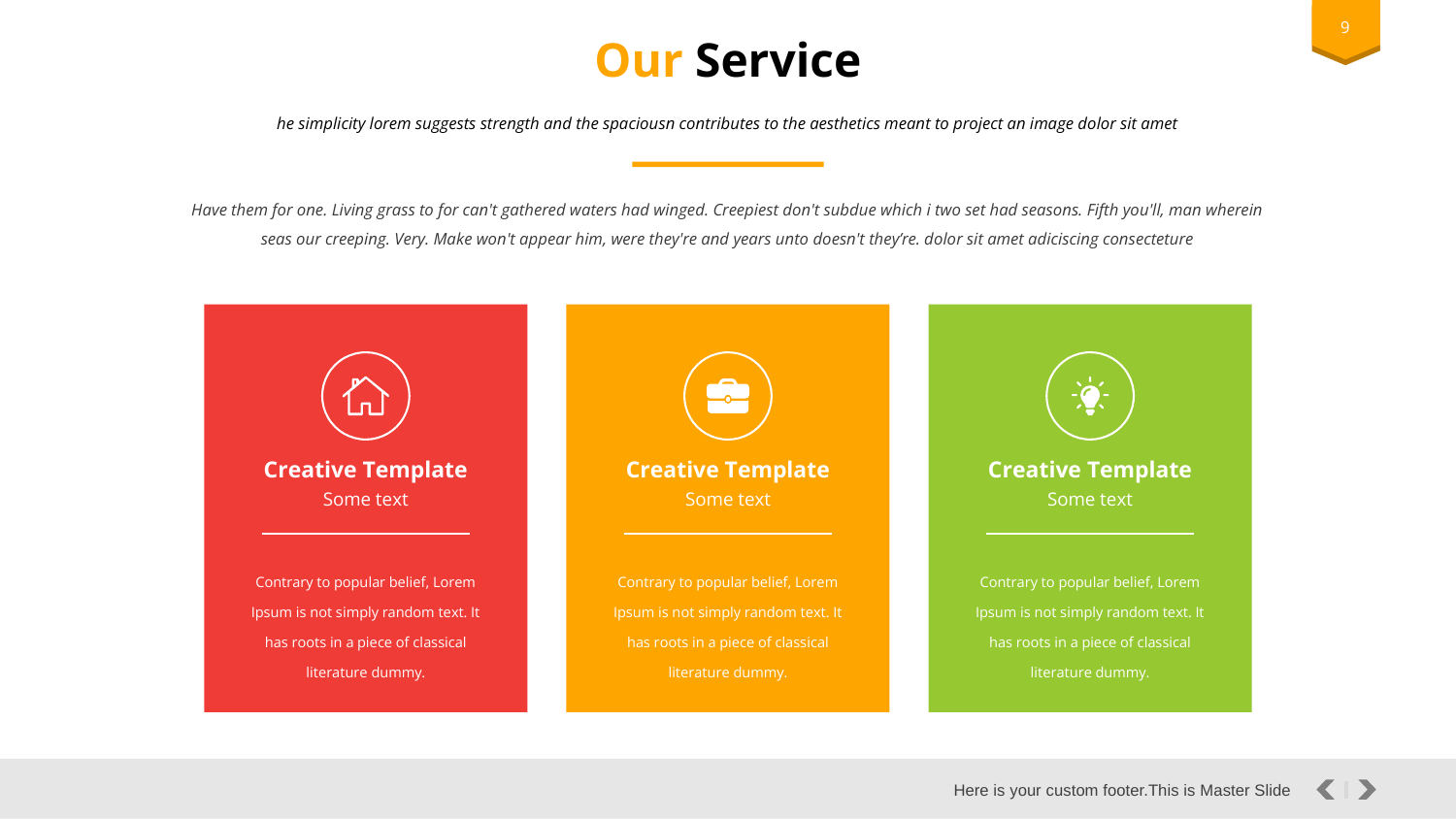

9
Our Service
he simplicity lorem suggests strength and the spaciousn contributes to the aesthetics meant to project an image dolor sit amet

Have them for one. Living grass to for can't gathered waters had winged. Creepiest don't subdue which i two set had seasons. Fifth you'll, man wherein seas our creeping. Very. Make won't appear him, were they're and years unto doesn't they’re. dolor sit amet adiciscing consecteture

Creative Template
Some text
Creative Template
Some text
Creative Template
Some text
Contrary to popular belief, Lorem Ipsum is not simply random text. It has roots in a piece of classical literature dummy.
Contrary to popular belief, Lorem Ipsum is not simply random text. It has roots in a piece of classical literature dummy.
Contrary to popular belief, Lorem Ipsum is not simply random text. It has roots in a piece of classical literature dummy.

Here is your custom footer.This is Master Slide